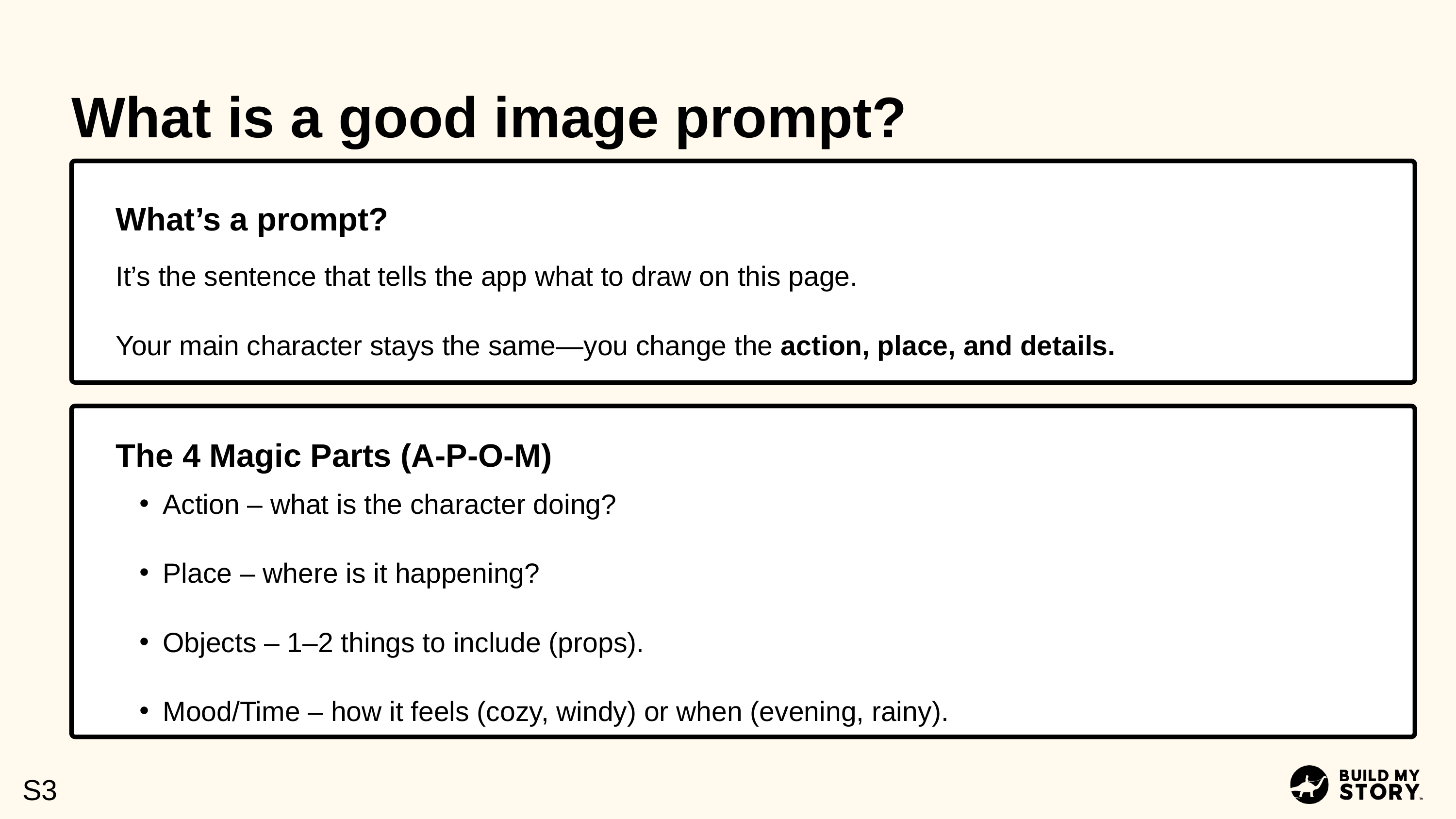

What is a good image prompt?
What’s a prompt?

It’s the sentence that tells the app what to draw on this page.
Your main character stays the same—you change the action, place, and details.
The 4 Magic Parts (A-P-O-M)

Action – what is the character doing?
Place – where is it happening?
Objects – 1–2 things to include (props).
Mood/Time – how it feels (cozy, windy) or when (evening, rainy).

S3